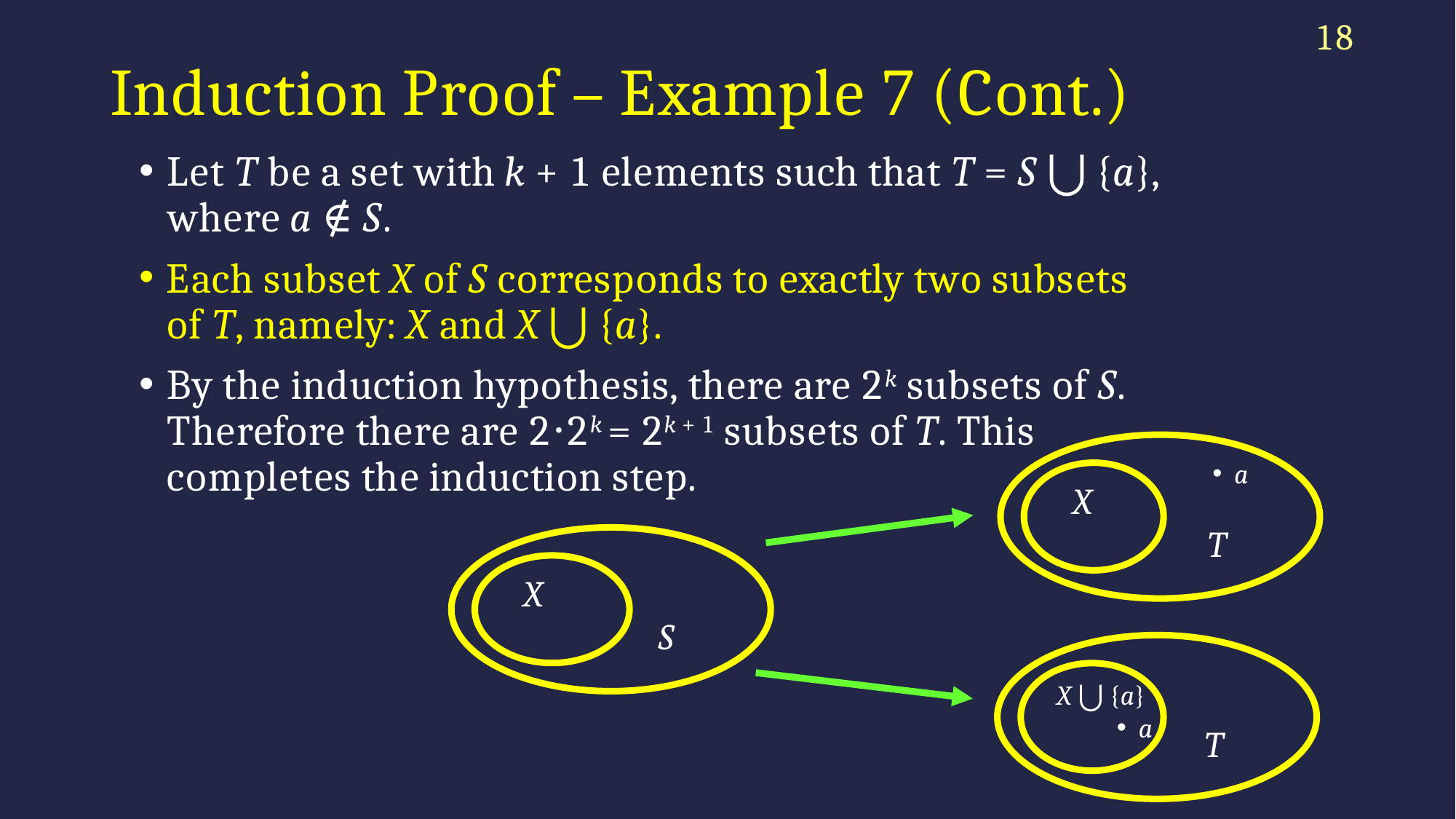

18
# Induction Proof – Example 7 (Cont.)
Let T be a set with k + 1 elements such that T = S ⋃ {a}, where a ∉ S.
Each subset X of S corresponds to exactly two subsets of T, namely: X and X ⋃ {a}.
By the induction hypothesis, there are 2k subsets of S. Therefore there are 2⋅2k = 2k + 1 subsets of T. This completes the induction step.

a

X
T

X
S

X ⋃ {a}
a
T